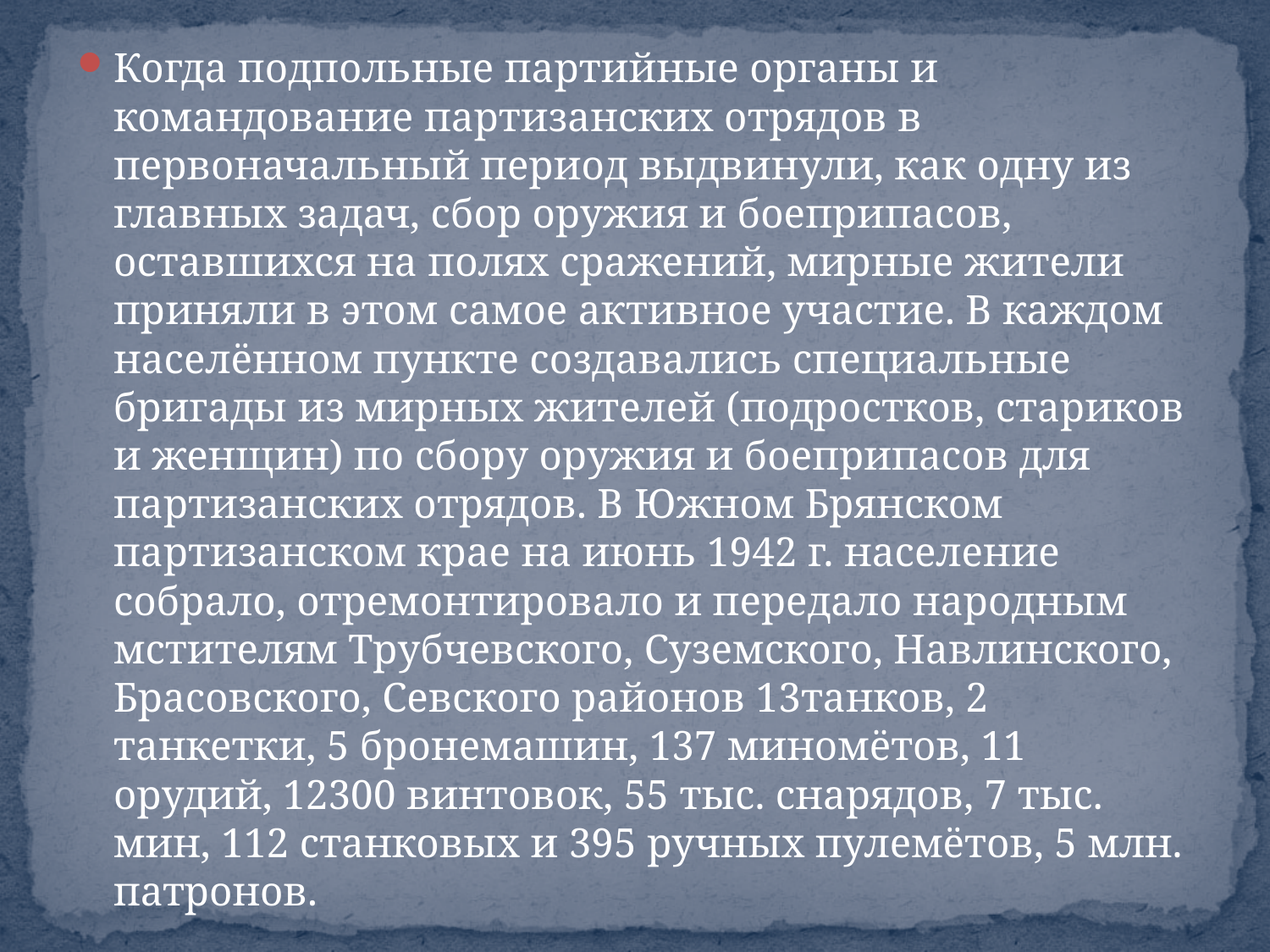

#
Когда подпольные партийные органы и командование партизанских отрядов в первоначальный период выдвинули, как одну из главных задач, сбор оружия и боеприпасов, оставшихся на полях сражений, мирные жители приняли в этом самое активное участие. В каждом населённом пункте создавались специальные бригады из мирных жителей (подростков, стариков и женщин) по сбору оружия и боеприпасов для партизанских отрядов. В Южном Брянском партизанском крае на июнь 1942 г. население собрало, отремонтировало и передало народным мстителям Трубчевского, Суземского, Навлинского, Брасовского, Севского районов 13танков, 2 танкетки, 5 бронемашин, 137 миномётов, 11 орудий, 12300 винтовок, 55 тыс. снарядов, 7 тыс. мин, 112 станковых и 395 ручных пулемётов, 5 млн. патронов.